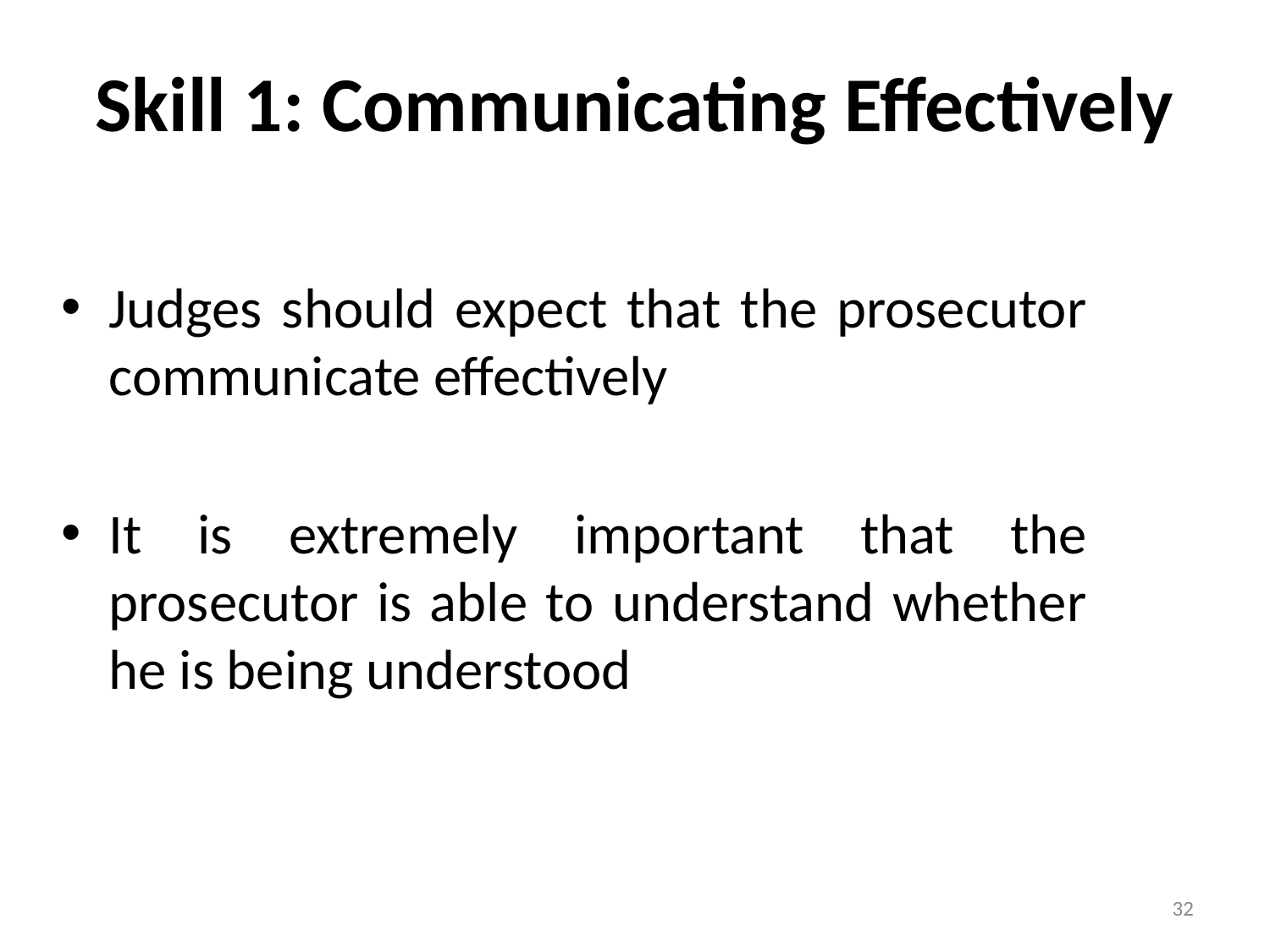

# Skill 1: Communicating Effectively

Judges should expect that the prosecutor communicate effectively

It is extremely important that the prosecutor is able to understand whether he is being understood

32